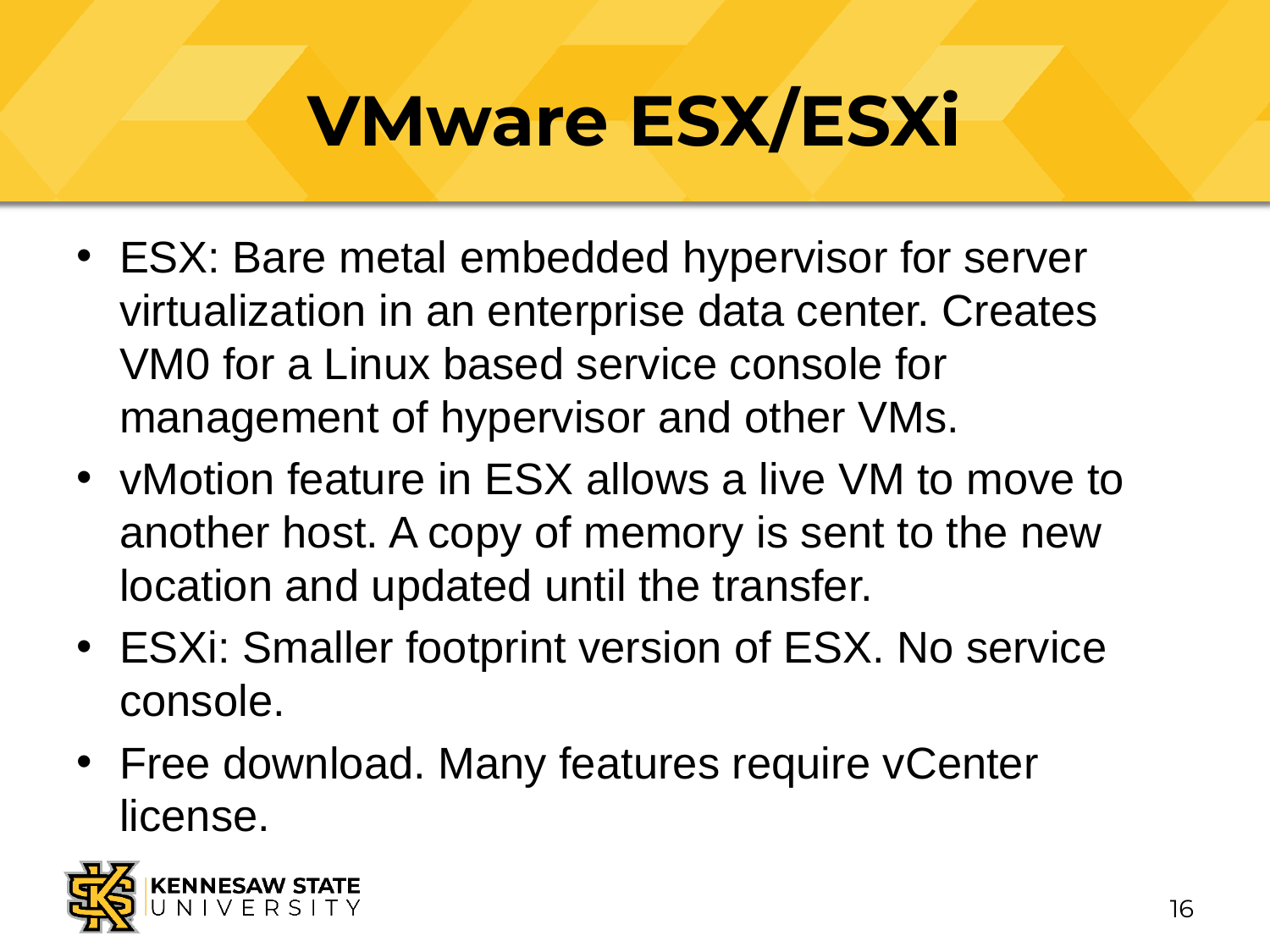

# VMware ESX/ESXi
ESX: Bare metal embedded hypervisor for server virtualization in an enterprise data center. Creates VM0 for a Linux based service console for management of hypervisor and other VMs.
vMotion feature in ESX allows a live VM to move to another host. A copy of memory is sent to the new location and updated until the transfer.
ESXi: Smaller footprint version of ESX. No service console.
Free download. Many features require vCenter license.
16